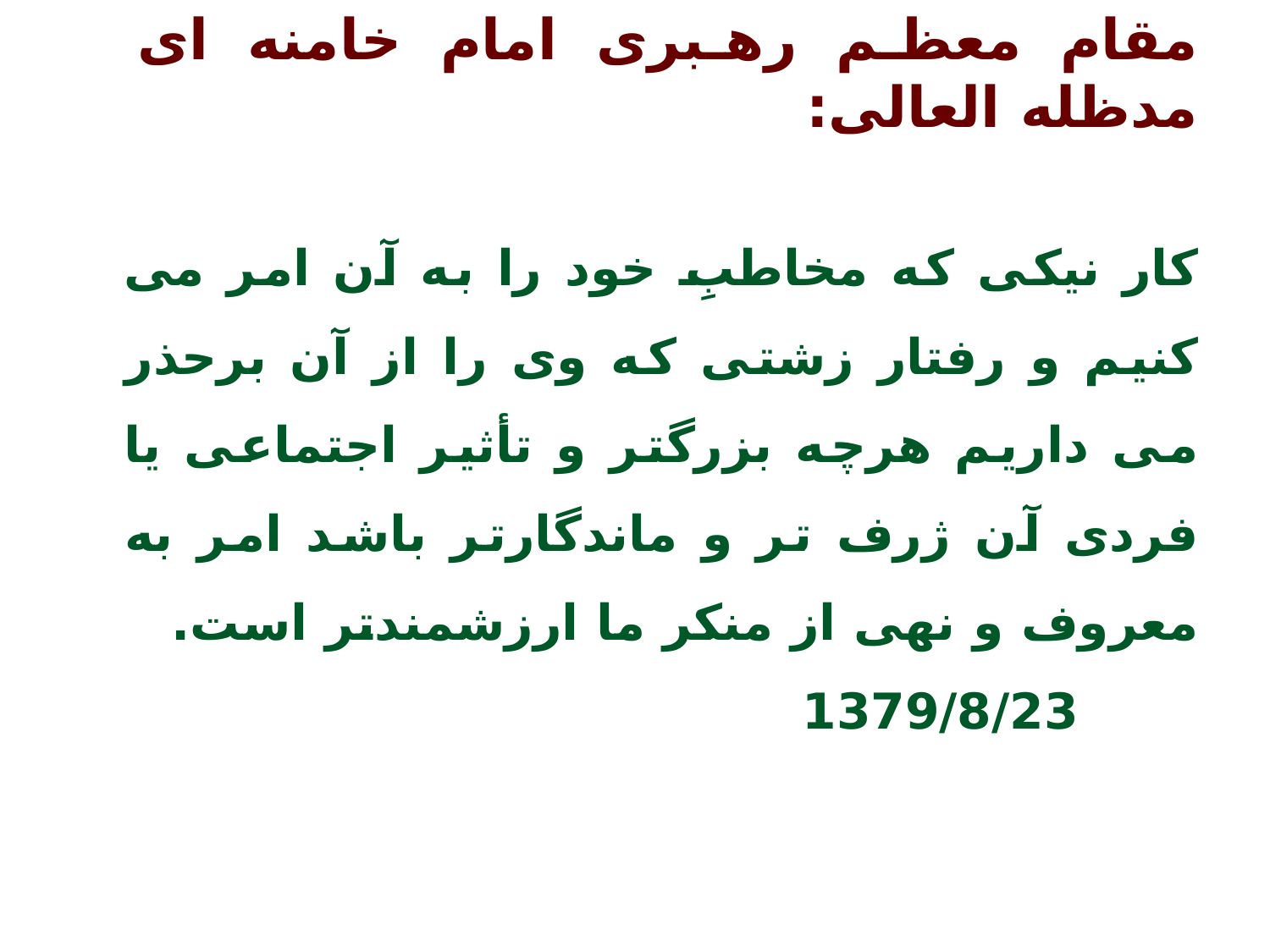

مقام معظم رهبری امام خامنه ای مدظله العالی:

کار نیکی که مخاطبِ خود را به آن امر می کنیم و رفتار زشتی که وی را از آن برحذر می داریم هرچه بزرگتر و تأثیر اجتماعی یا فردی آن ژرف تر و ماندگارتر باشد امر به معروف و نهی از منکر ما ارزشمندتر است.           1379/8/23